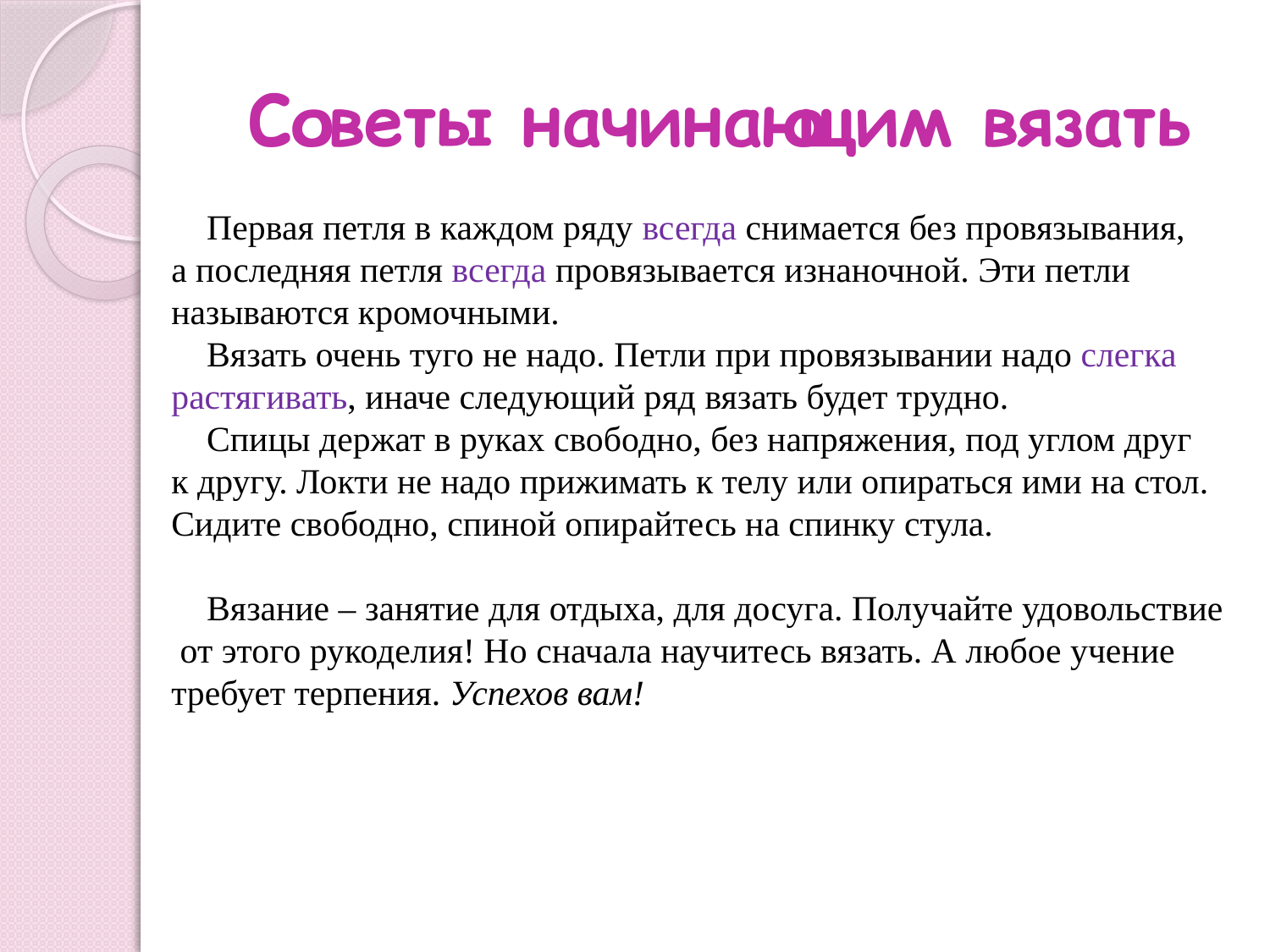

# Советы начинающим вязать
    Первая петля в каждом ряду всегда снимается без провязывания,
а последняя петля всегда провязывается изнаночной. Эти петли
называются кромочными.
    Вязать очень туго не надо. Петли при провязывании надо слегка
растягивать, иначе следующий ряд вязать будет трудно.
    Спицы держат в руках свободно, без напряжения, под углом друг
к другу. Локти не надо прижимать к телу или опираться ими на стол.
Сидите свободно, спиной опирайтесь на спинку стула.

    Вязание – занятие для отдыха, для досуга. Получайте удовольствие  от этого рукоделия! Но сначала научитесь вязать. А любое учение  требует терпения. Успехов вам!